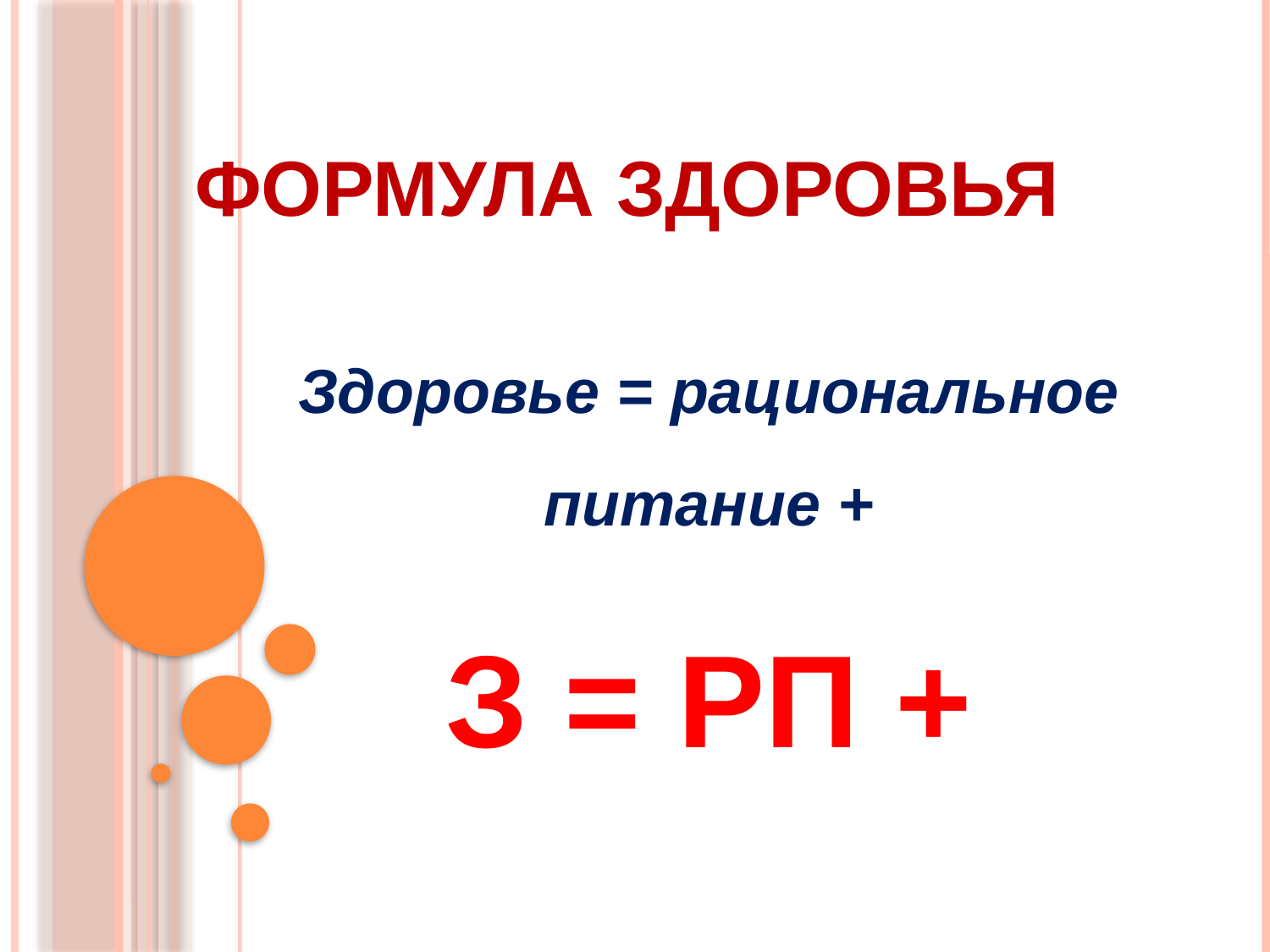

# Формула здоровья
Здоровье = рациональное питание +
З = РП +